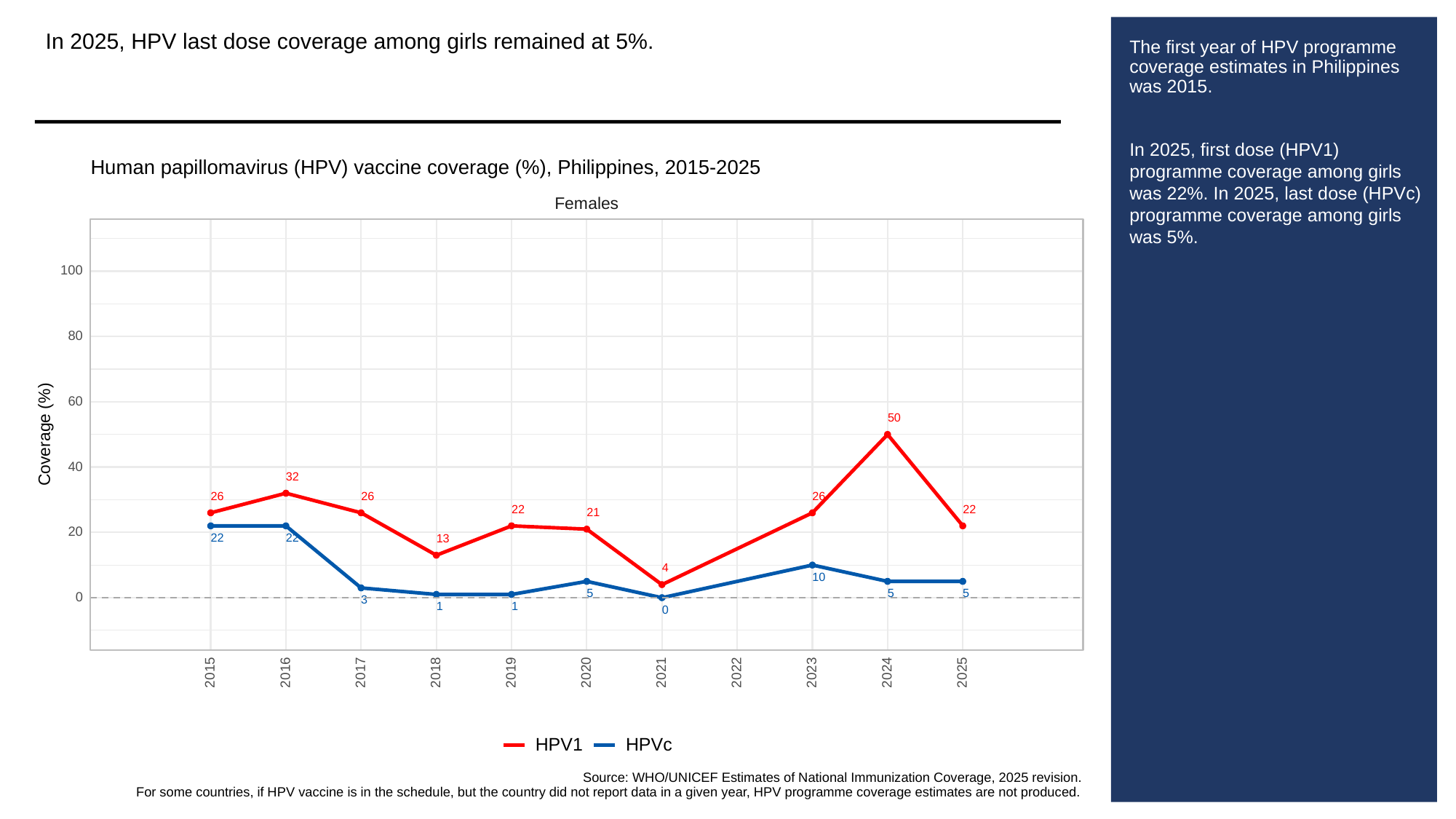

In 2025, HPV last dose coverage among girls remained at 5%.
# The first year of HPV programme coverage estimates in Philippines was 2015.

In 2025, first dose (HPV1) programme coverage among girls was 22%. In 2025, last dose (HPVc) programme coverage among girls was 5%.

Human papillomavirus (HPV) vaccine coverage (%), Philippines, 2015-2025
Females

100

80

60

50
Coverage (%)

40

32

26
26
26

22
22
21

20

22
22
13

4

10

5
5
5

0

3

1
1
0

2023
2015
2016
2017
2018
2019
2020
2021
2022
2024
2025
HPVc
HPV1

Source: WHO/UNICEF Estimates of National Immunization Coverage, 2025 revision.
For some countries, if HPV vaccine is in the schedule, but the country did not report data in a given year, HPV programme coverage estimates are not produced.